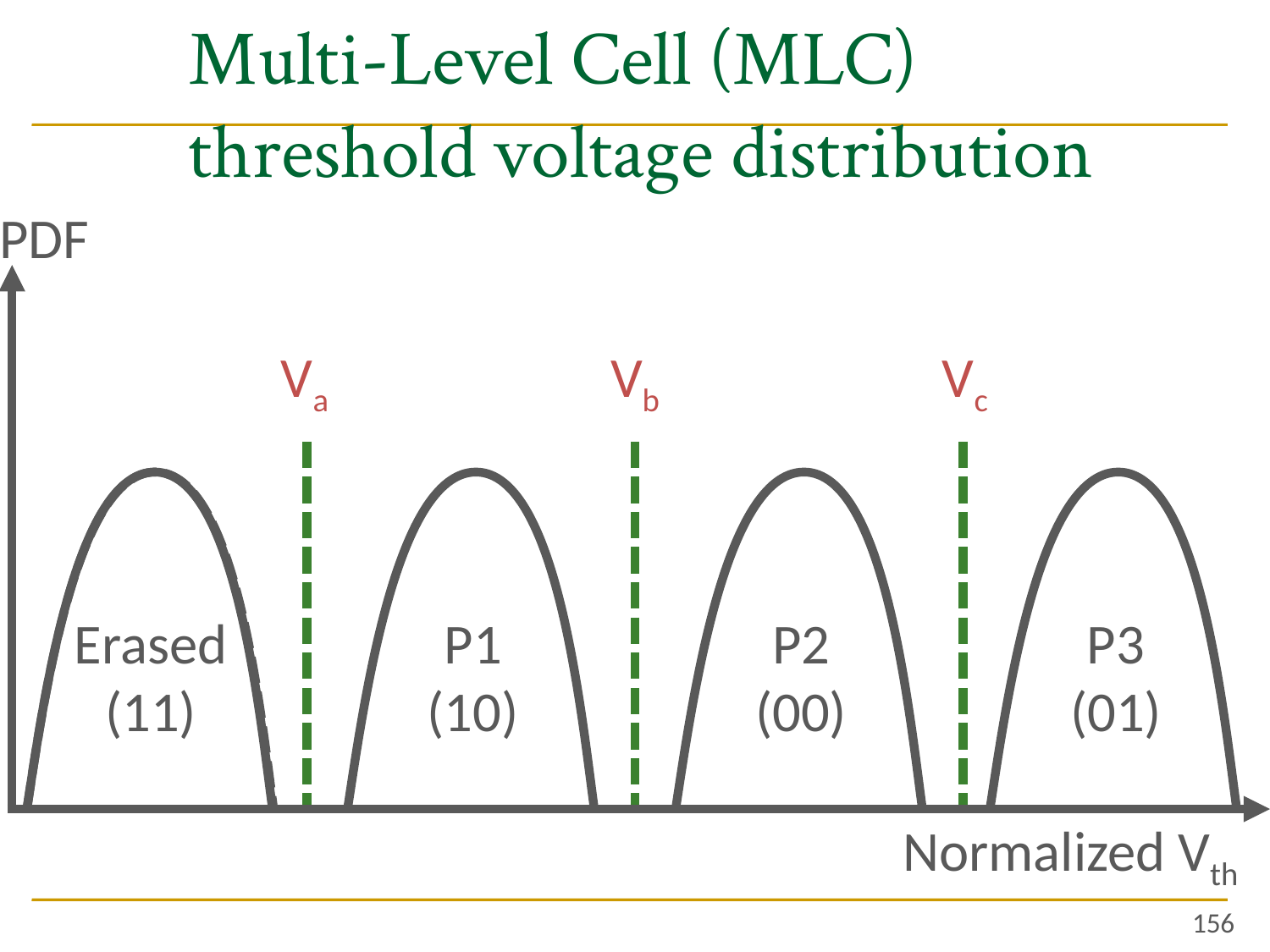

# Multi-Level Cell (MLC) threshold voltage distribution
PDF
Vc
Va
Vb

Erased
(11)
P1
(10)
P2
(00)
P3
(01)
Normalized Vth
156